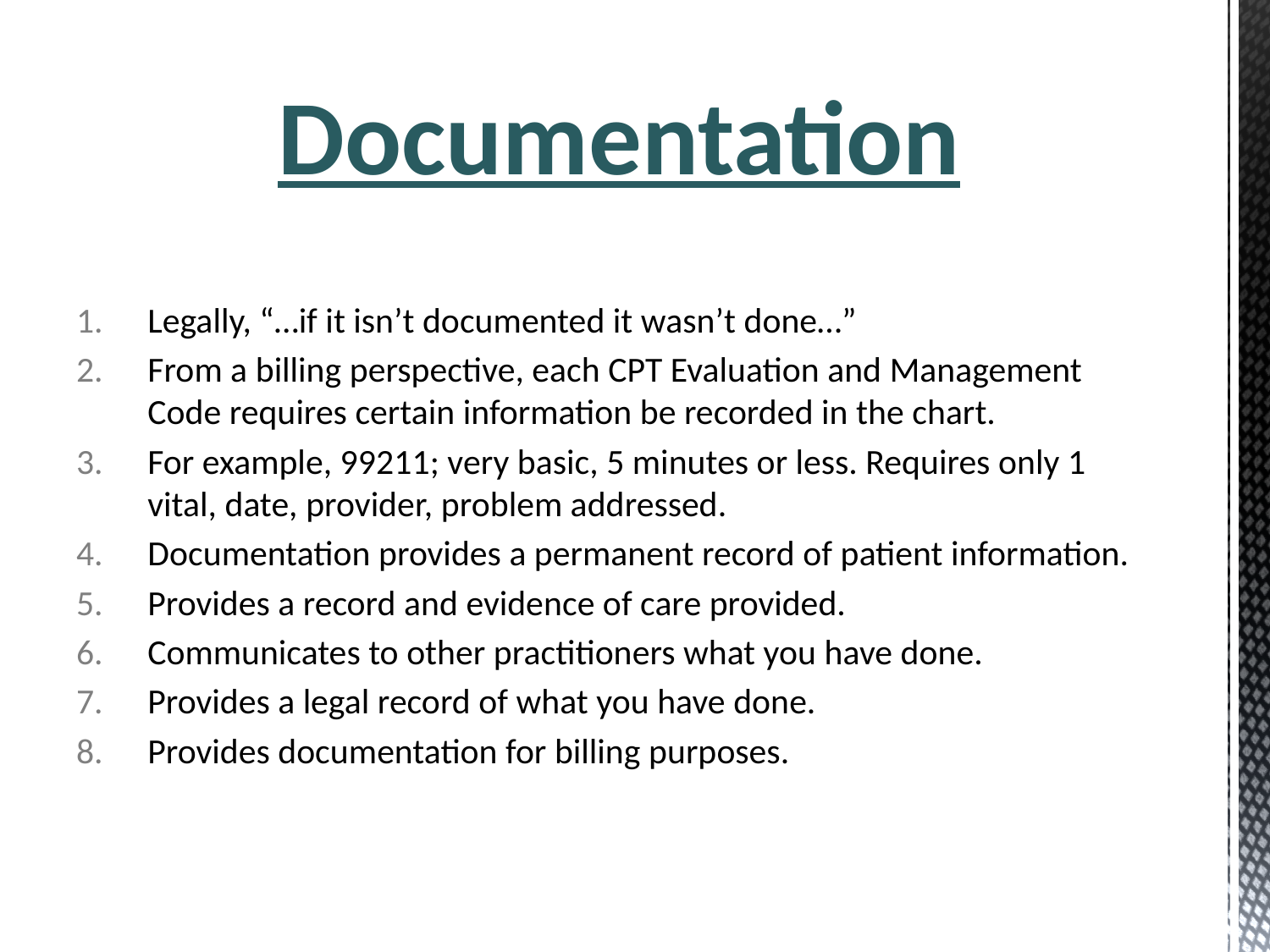

# Documentation
Legally, “…if it isn’t documented it wasn’t done…”
From a billing perspective, each CPT Evaluation and Management Code requires certain information be recorded in the chart.
For example, 99211; very basic, 5 minutes or less. Requires only 1 vital, date, provider, problem addressed.
Documentation provides a permanent record of patient information.
Provides a record and evidence of care provided.
Communicates to other practitioners what you have done.
Provides a legal record of what you have done.
Provides documentation for billing purposes.